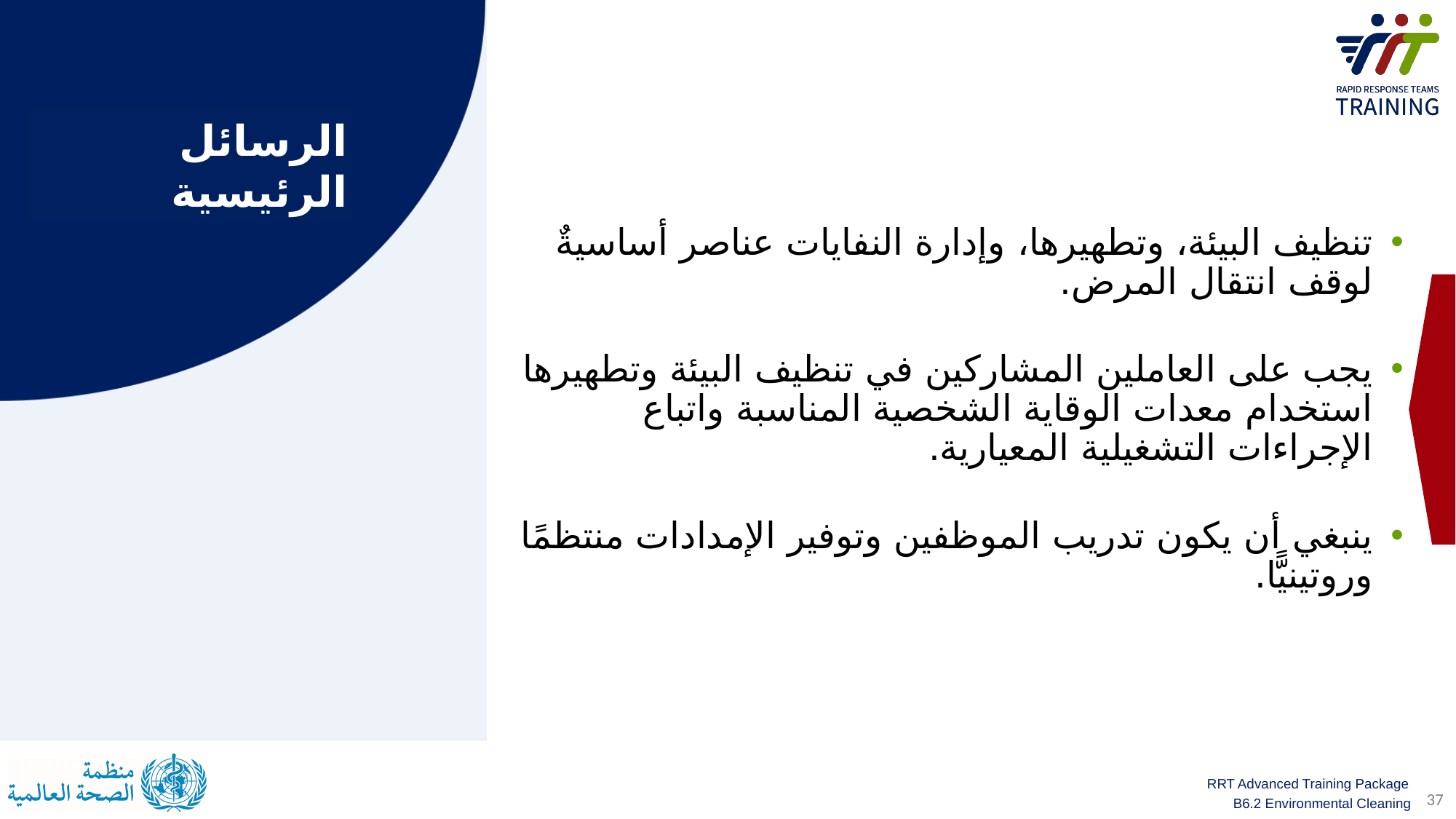

الرسائل الرئيسية
تنظيف البيئة، وتطهيرها، وإدارة النفايات عناصر أساسيةٌ لوقف انتقال المرض.

يجب على العاملين المشاركين في تنظيف البيئة وتطهيرها استخدام معدات الوقاية الشخصية المناسبة واتباع الإجراءات التشغيلية المعيارية.

ينبغي أن يكون تدريب الموظفين وتوفير الإمدادات منتظمًا وروتينيًّا.